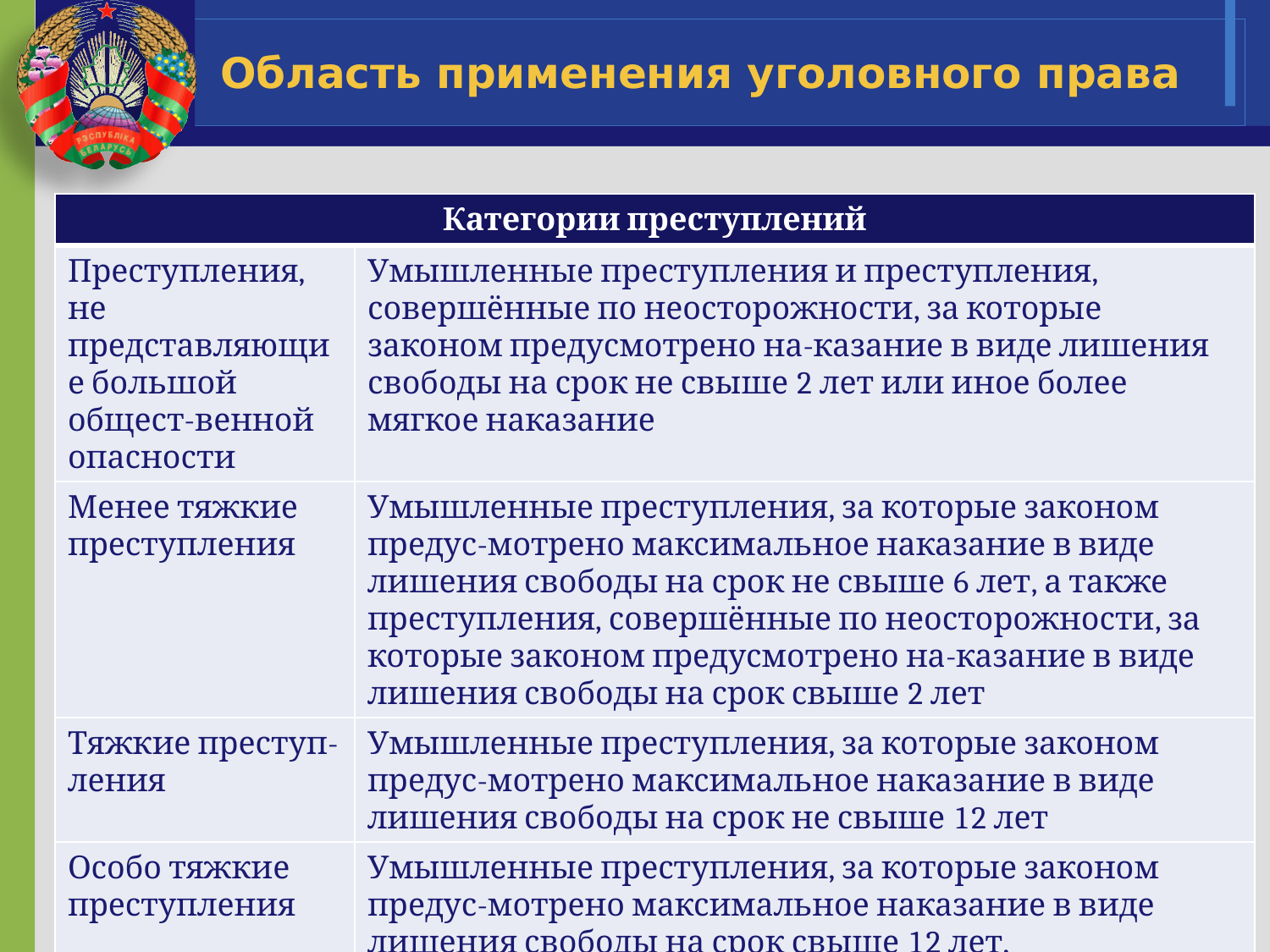

# Область применения уголовного права
| Категории преступлений |  |
| --- | --- |
| Преступления, не представляющие большой общест-венной опасности | Умышленные преступления и преступления, совершённые по неосторожности, за которые законом предусмотрено на-казание в виде лишения свободы на срок не свыше 2 лет или иное более мягкое наказание |
| Менее тяжкие преступления | Умышленные преступления, за которые законом предус-мотрено максимальное наказание в виде лишения свободы на срок не свыше 6 лет, а также преступления, совершённые по неосторожности, за которые законом предусмотрено на-казание в виде лишения свободы на срок свыше 2 лет |
| Тяжкие преступ-ления | Умышленные преступления, за которые законом предус-мотрено максимальное наказание в виде лишения свободы на срок не свыше 12 лет |
| Особо тяжкие преступления | Умышленные преступления, за которые законом предус-мотрено максимальное наказание в виде лишения свободы на срок свыше 12 лет, пожизненного заключения или смер-тной казни |